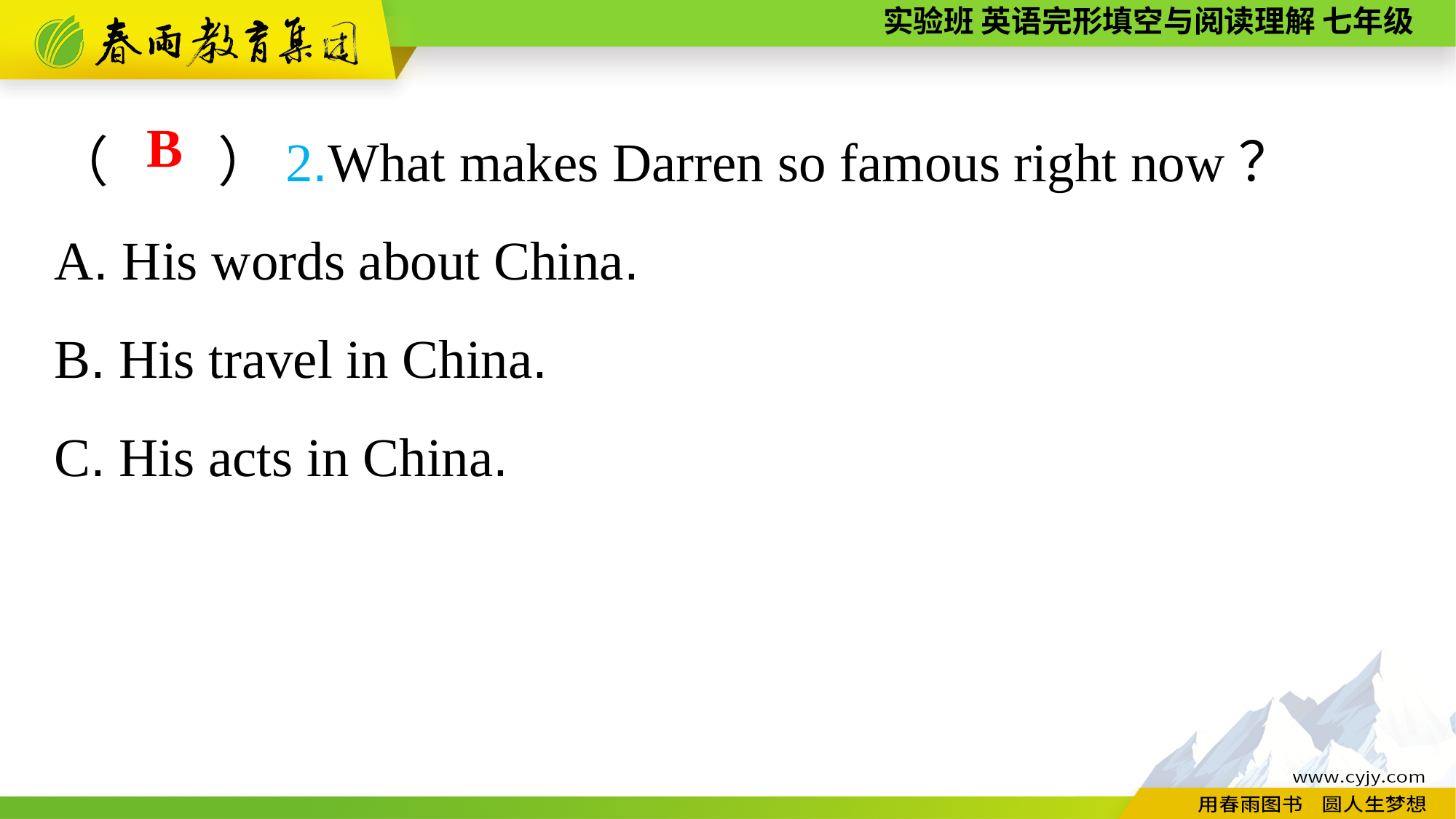

（　　）2.What makes Darren so famous right now？
A. His words about China.
B. His travel in China.
C. His acts in China.
B